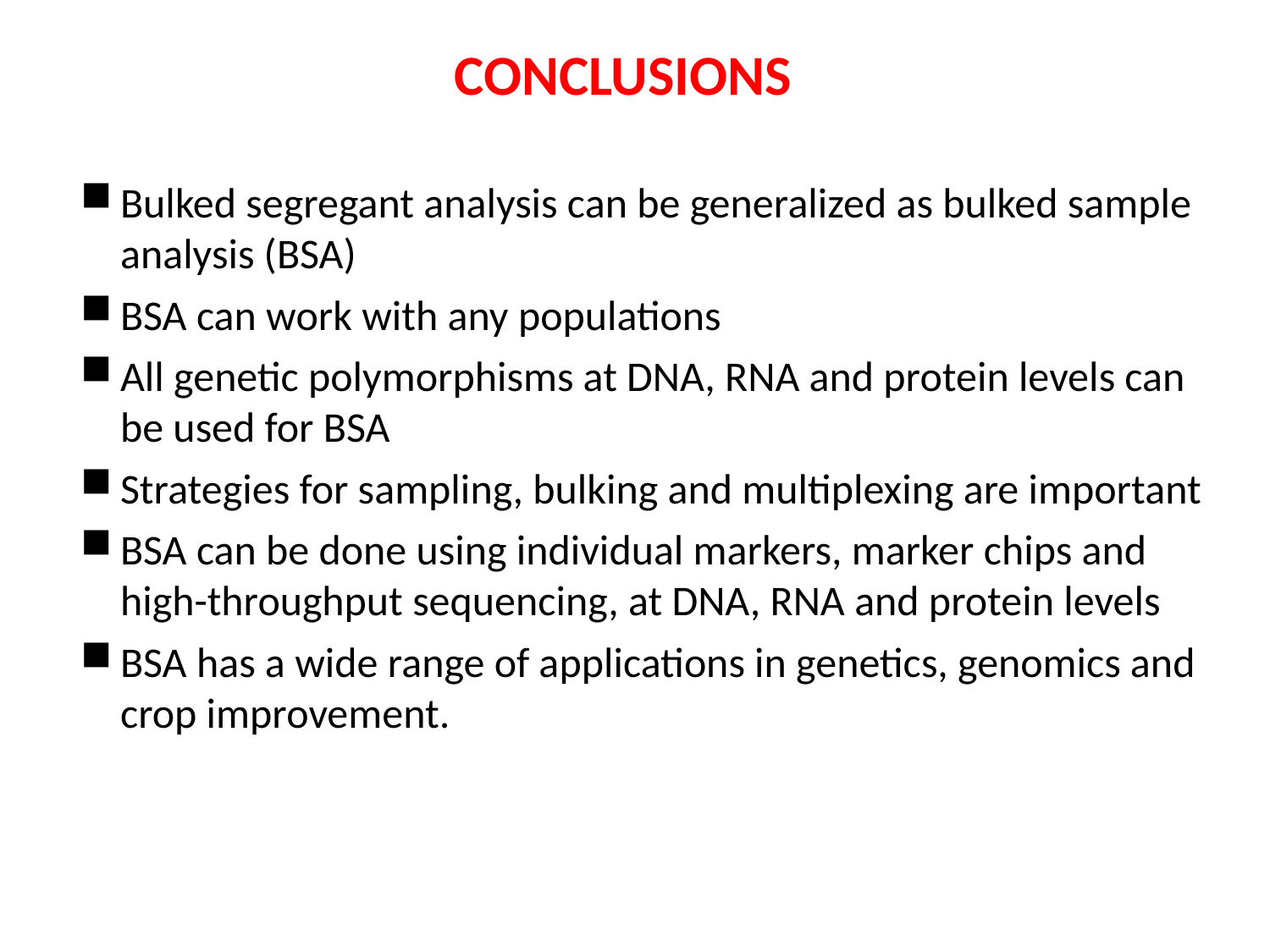

CONCLUSIONS
Bulked segregant analysis can be generalized as bulked sample analysis (BSA)
BSA can work with any populations
All genetic polymorphisms at DNA, RNA and protein levels can be used for BSA
Strategies for sampling, bulking and multiplexing are important
BSA can be done using individual markers, marker chips and high-throughput sequencing, at DNA, RNA and protein levels
BSA has a wide range of applications in genetics, genomics and crop improvement.